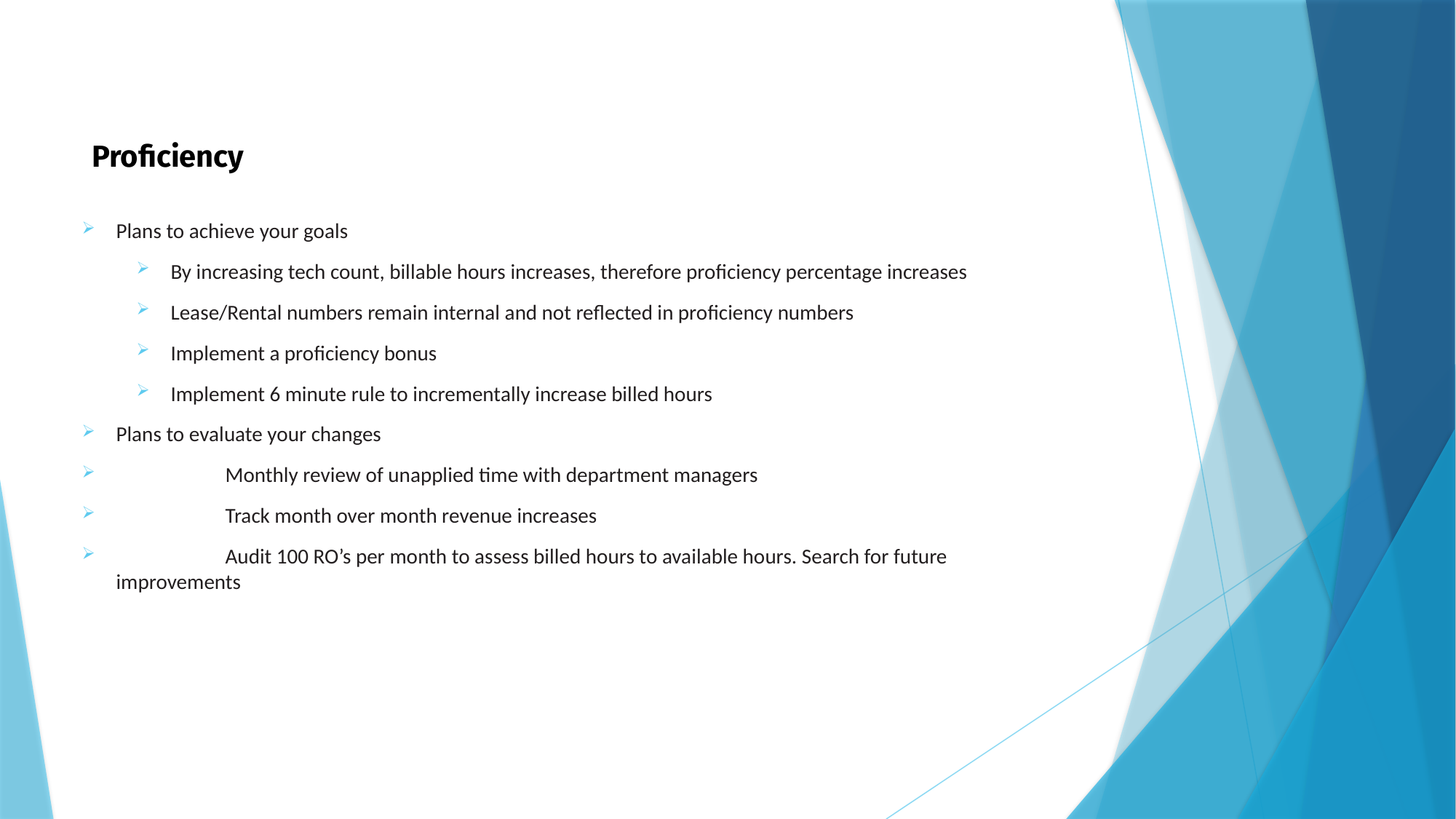

# Proficiency
Plans to achieve your goals
By increasing tech count, billable hours increases, therefore proficiency percentage increases
Lease/Rental numbers remain internal and not reflected in proficiency numbers
Implement a proficiency bonus
Implement 6 minute rule to incrementally increase billed hours
Plans to evaluate your changes
	Monthly review of unapplied time with department managers
	Track month over month revenue increases
	Audit 100 RO’s per month to assess billed hours to available hours. Search for future improvements